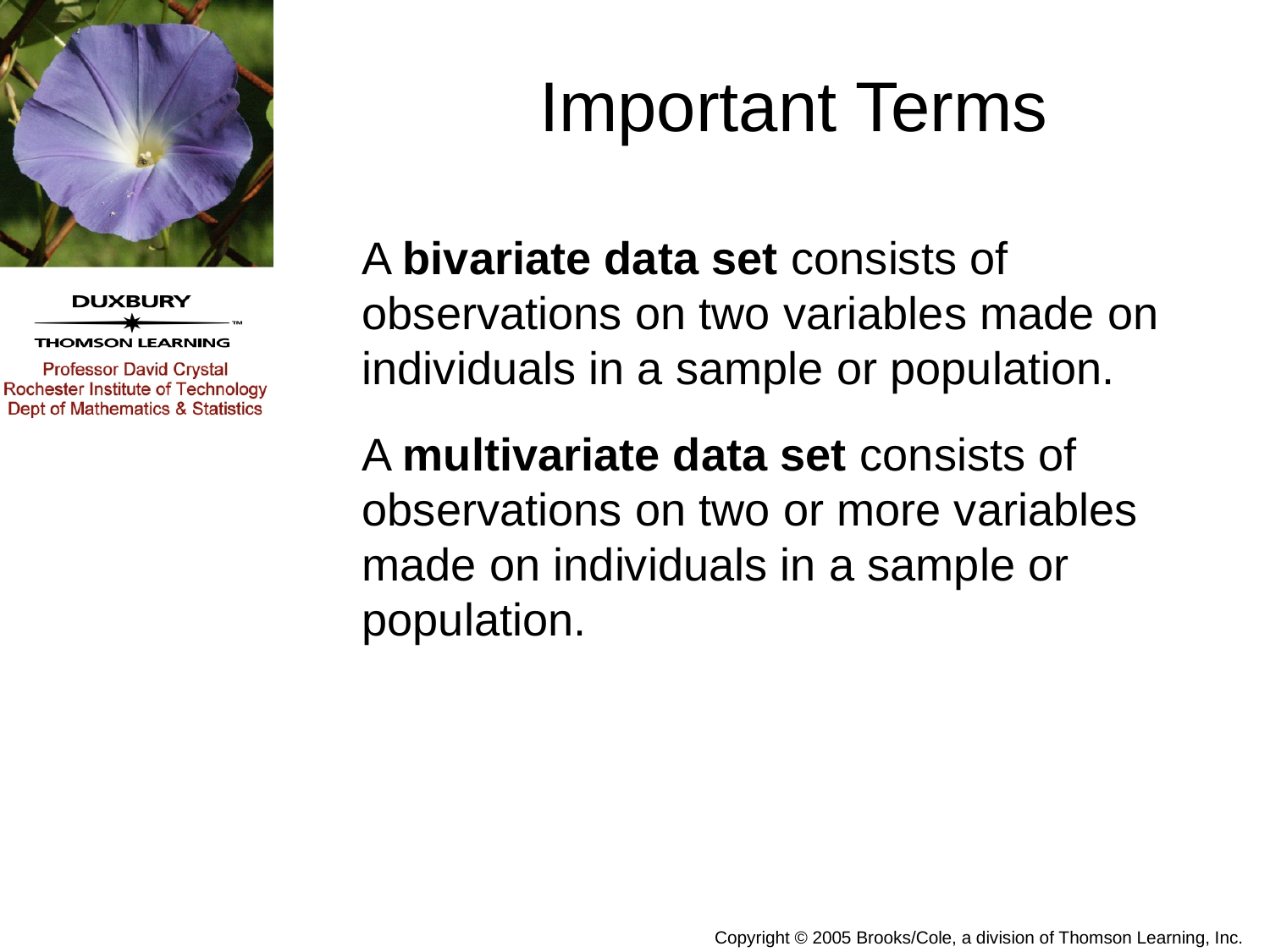

# Important Terms
A bivariate data set consists of observations on two variables made on individuals in a sample or population.
A multivariate data set consists of observations on two or more variables made on individuals in a sample or population.